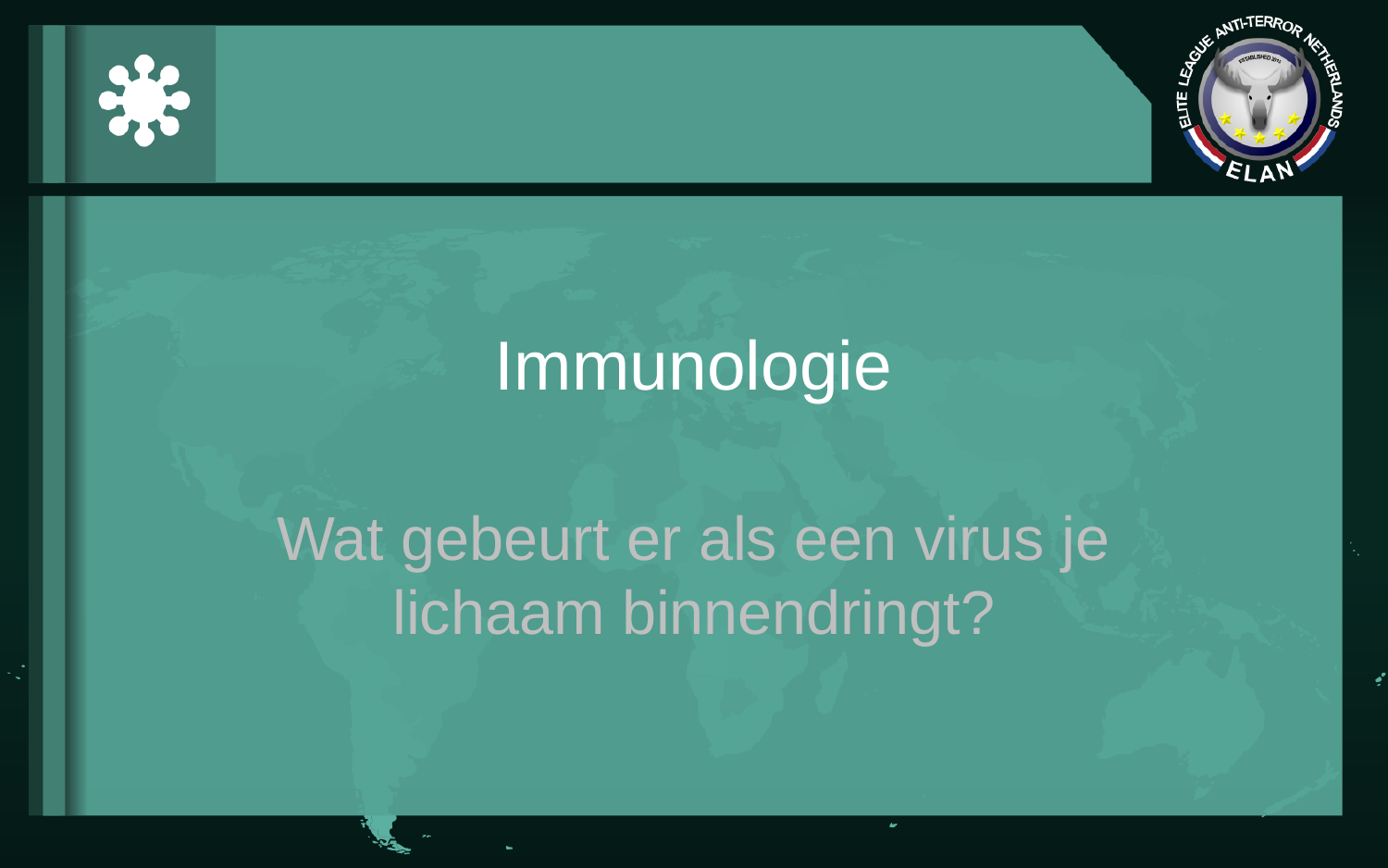

# Immunologie
Wat gebeurt er als een virus je lichaam binnendringt?